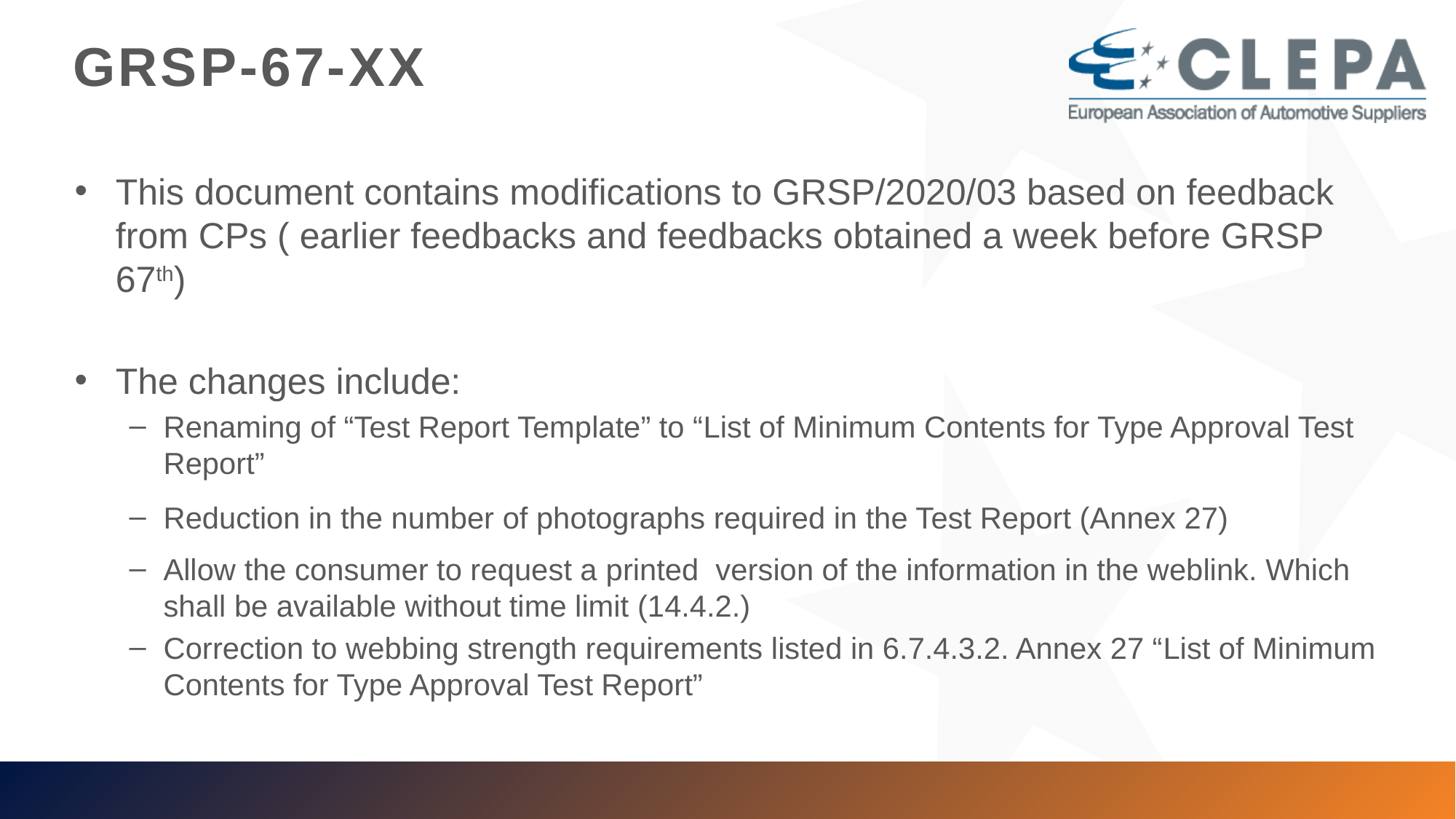

# GRSP-67-XX
This document contains modifications to GRSP/2020/03 based on feedback from CPs ( earlier feedbacks and feedbacks obtained a week before GRSP 67th)

The changes include:
Renaming of “Test Report Template” to “List of Minimum Contents for Type Approval Test Report”
Reduction in the number of photographs required in the Test Report (Annex 27)
Allow the consumer to request a printed  version of the information in the weblink. Which shall be available without time limit (14.4.2.)
Correction to webbing strength requirements listed in 6.7.4.3.2. Annex 27 “List of Minimum Contents for Type Approval Test Report”